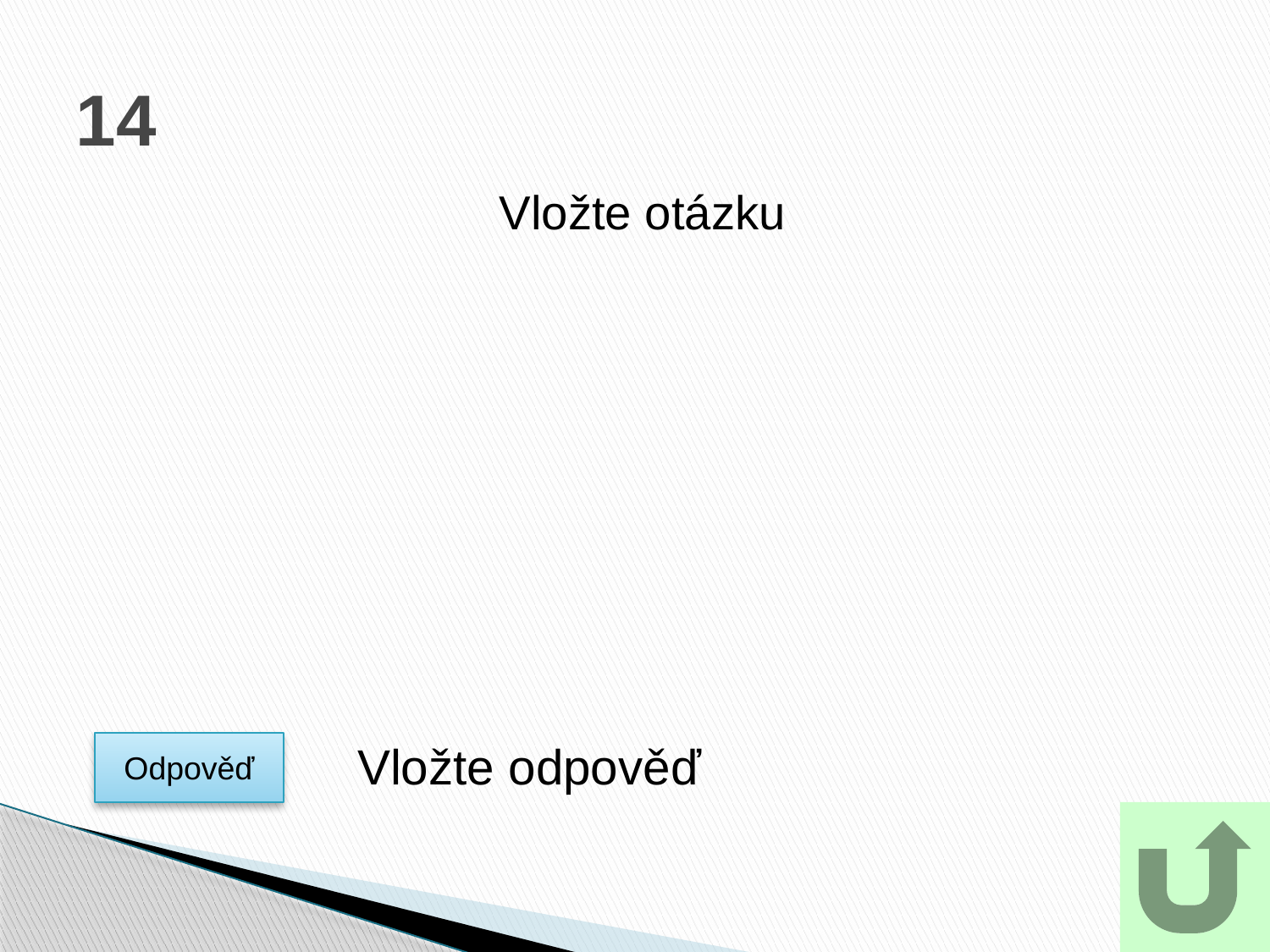

# 14
Vložte otázku

Vložte odpověď
Odpověď